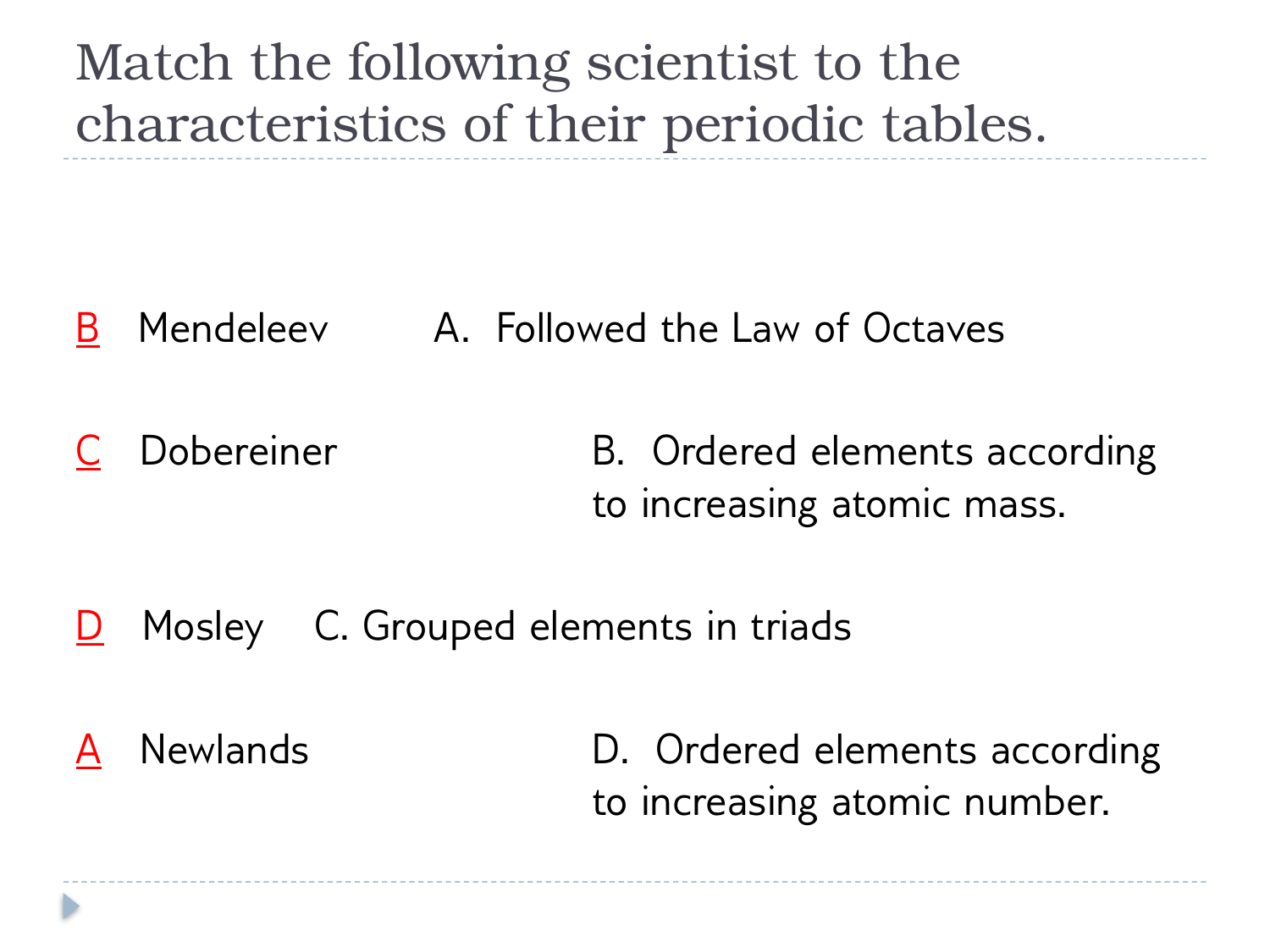

# Match the following scientist to the characteristics of their periodic tables.

B   Mendeleev			A.  Followed the Law of Octaves

C   Dobereiner	B.  Ordered elements according   to increasing atomic mass.

D   Mosley			C. Grouped elements in triads

A   Newlands	D.  Ordered elements according to increasing atomic number.